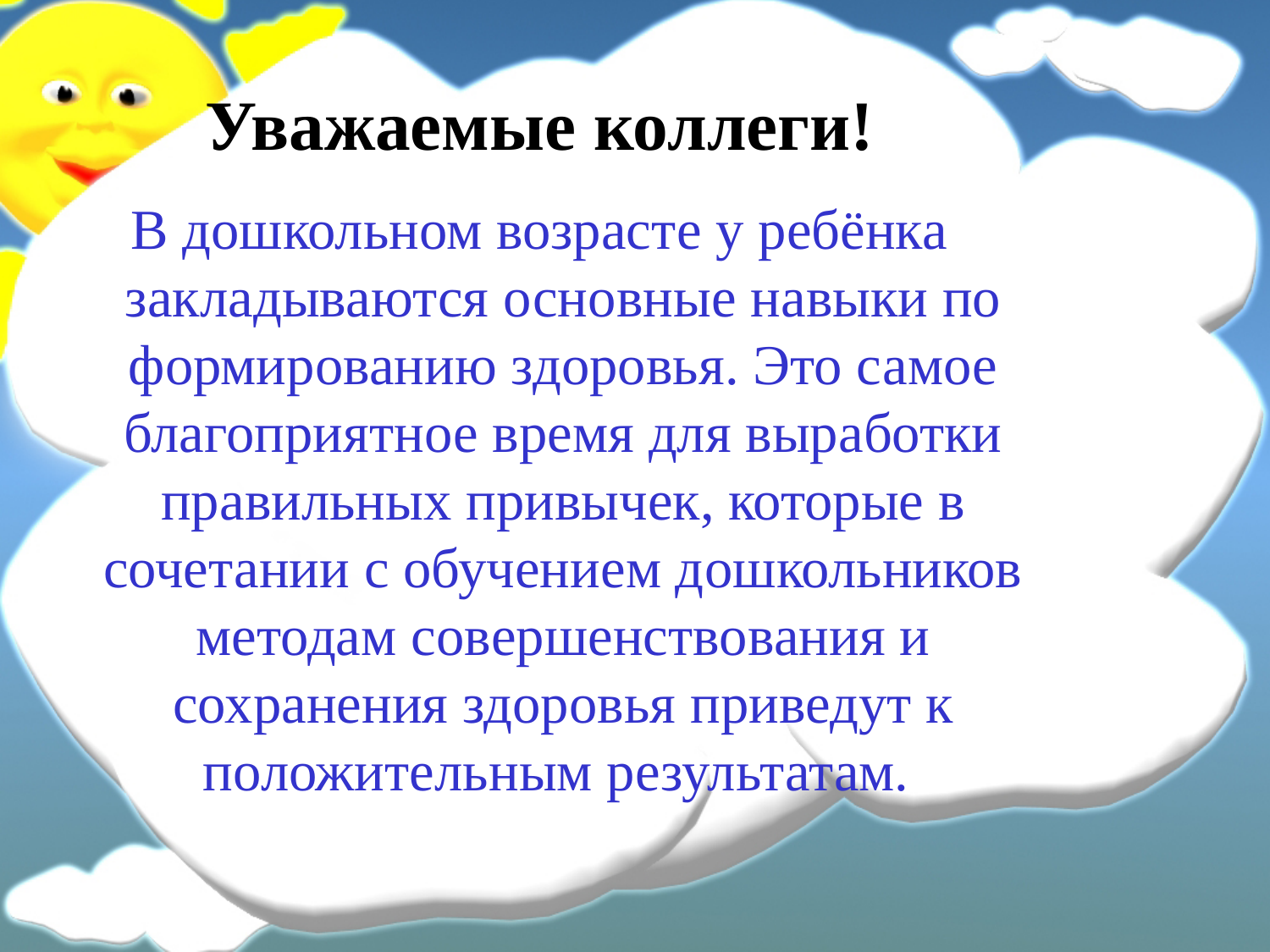

Уважаемые коллеги!
В дошкольном возрасте у ребёнка закладываются основные навыки по формированию здоровья. Это самое благоприятное время для выработки правильных привычек, которые в сочетании с обучением дошкольников методам совершенствования и сохранения здоровья приведут к положительным результатам.